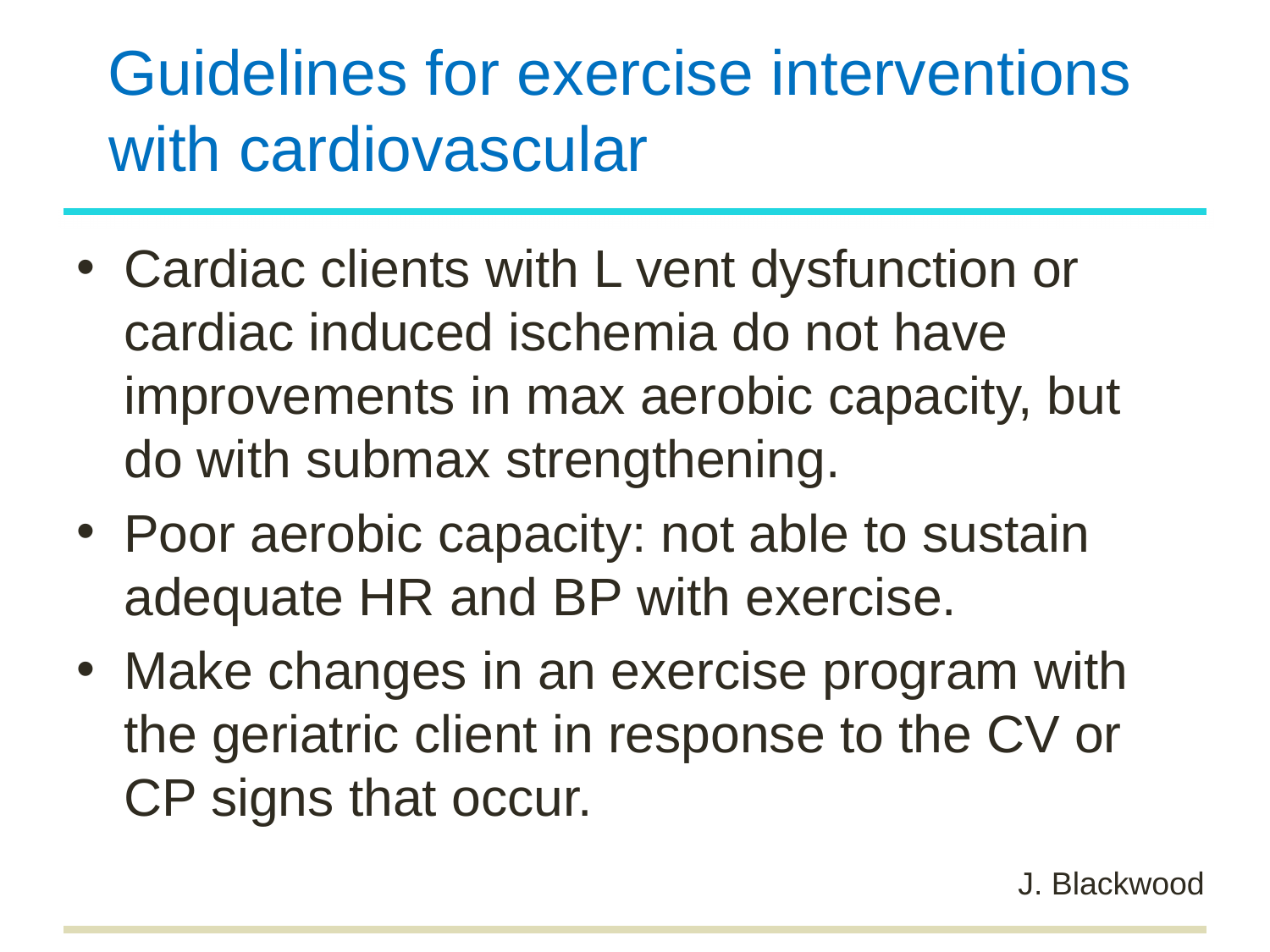

# Guidelines for exercise interventions with cardiovascular
Cardiac clients with L vent dysfunction or cardiac induced ischemia do not have improvements in max aerobic capacity, but do with submax strengthening.
Poor aerobic capacity: not able to sustain adequate HR and BP with exercise.
Make changes in an exercise program with the geriatric client in response to the CV or CP signs that occur.

J. Blackwood